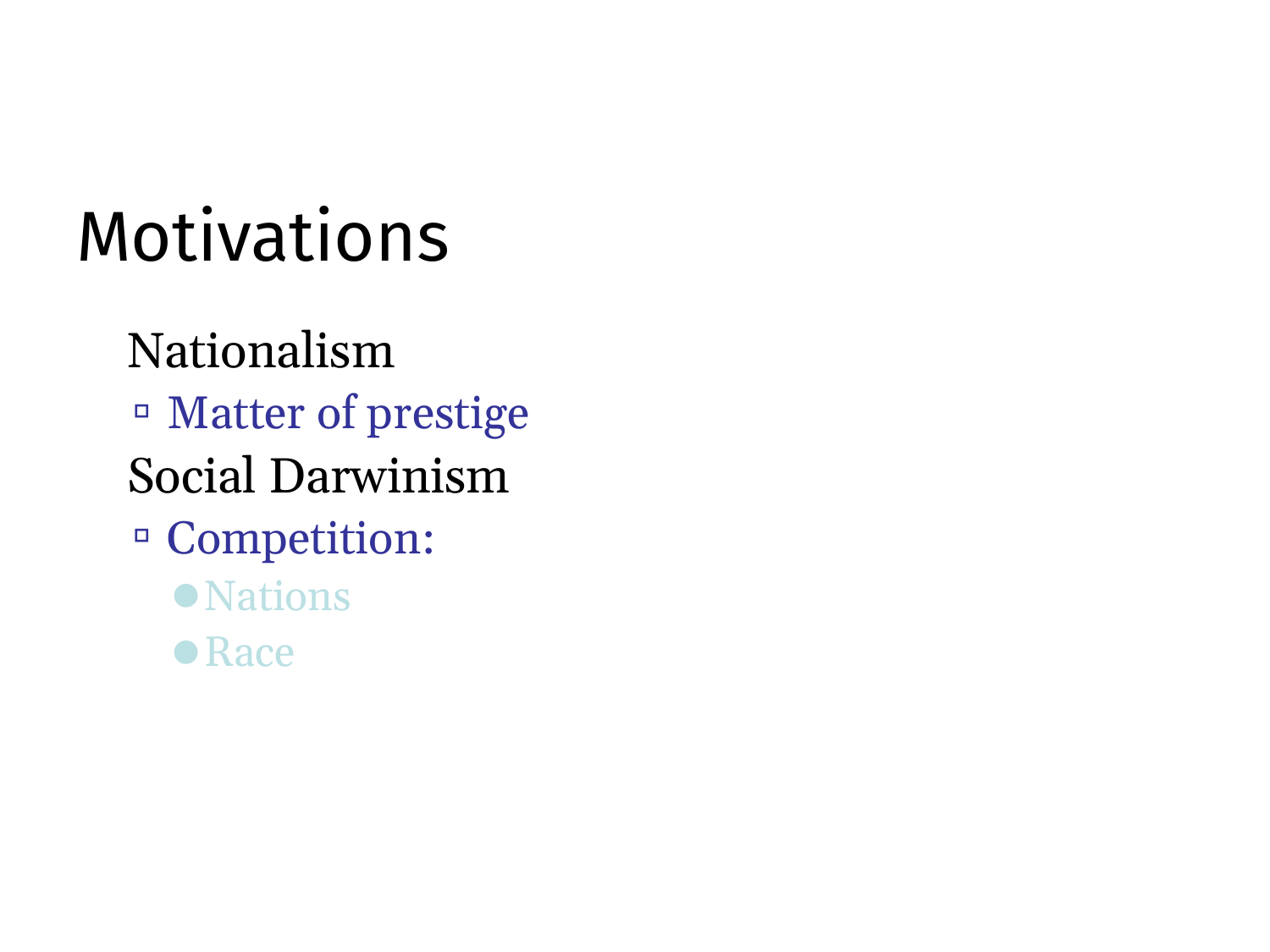

# Motivations
Nationalism
Matter of prestige
Social Darwinism
Competition:
Nations
Race